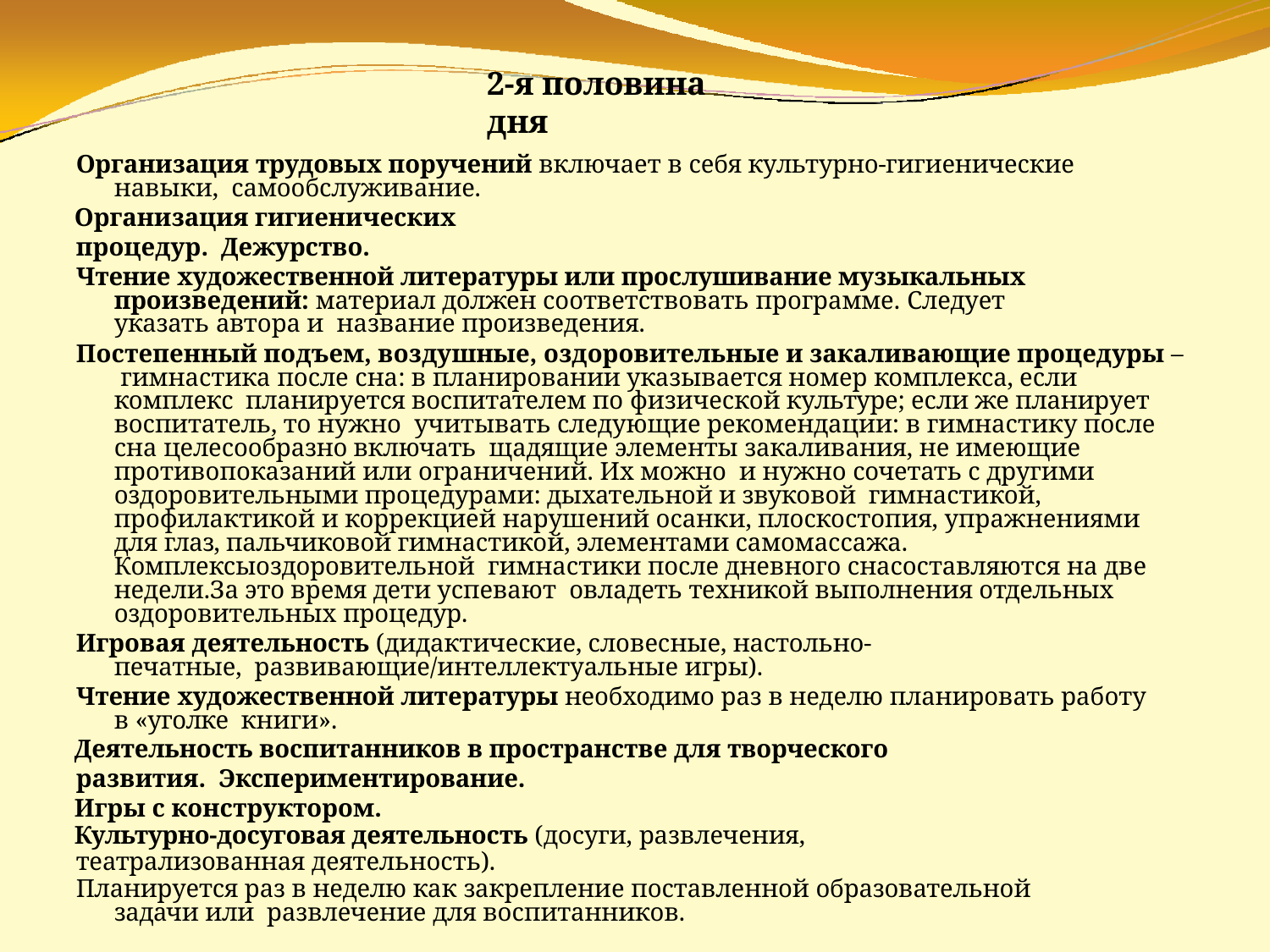

# 2-я половина дня
Организация трудовых поручений включает в себя культурно-гигиенические навыки,  самообслуживание.
Организация гигиенических процедур.  Дежурство.
Чтение художественной литературы или прослушивание музыкальных  произведений: материал должен соответствовать программе. Следует указать автора и  название произведения.
Постепенный подъем, воздушные, оздоровительные и закаливающие процедуры –  гимнастика после сна: в планировании указывается номер комплекса, если комплекс  планируется воспитателем по физической культуре; если же планирует воспитатель, то нужно  учитывать следующие рекомендации: в гимнастику после сна целесообразно включать  щадящие элементы закаливания, не имеющие противопоказаний или ограничений. Их можно  и нужно сочетать с другими оздоровительными процедурами: дыхательной и звуковой  гимнастикой, профилактикой и коррекцией нарушений осанки, плоскостопия, упражнениями  для глаз, пальчиковой гимнастикой, элементами самомассажа. Комплексыоздоровительной  гимнастики после дневного снасоставляются на две недели.За это время дети успевают  овладеть техникой выполнения отдельных оздоровительных процедур.
Игровая деятельность (дидактические, словесные, настольно-печатные,  развивающие/интеллектуальные игры).
Чтение художественной литературы необходимо раз в неделю планировать работу в «уголке  книги».
Деятельность воспитанников в пространстве для творческого развития.  Экспериментирование.
Игры с конструктором.
Культурно-досуговая деятельность (досуги, развлечения, театрализованная деятельность).
Планируется раз в неделю как закрепление поставленной образовательной задачи или  развлечение для воспитанников.